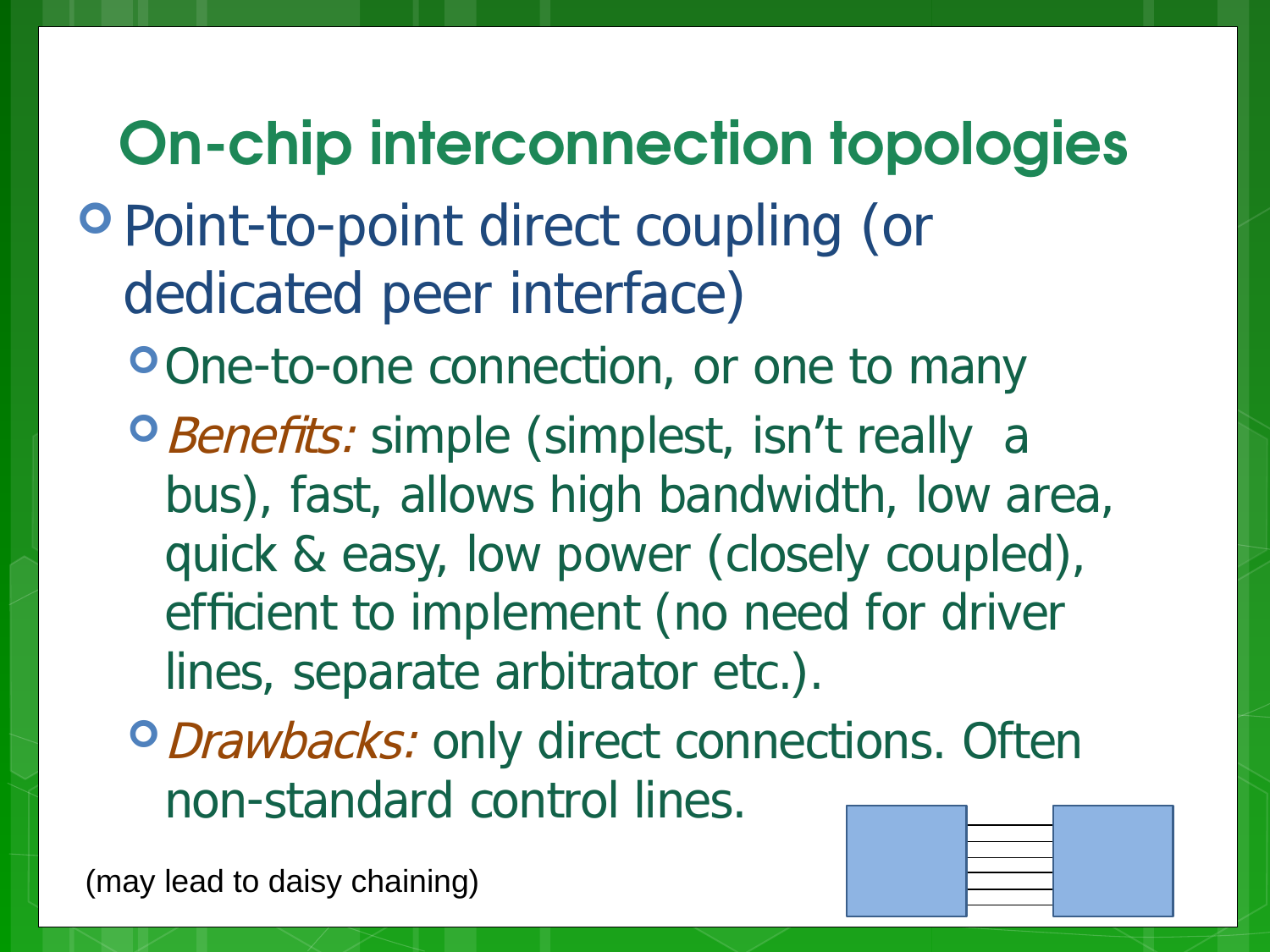

# On-chip interconnection topologies
Point-to-point direct coupling (or dedicated peer interface)
One-to-one connection, or one to many
Benefits: simple (simplest, isn’t really  a bus), fast, allows high bandwidth, low area, quick & easy, low power (closely coupled), efficient to implement (no need for driver lines, separate arbitrator etc.).
Drawbacks: only direct connections. Often non-standard control lines.

(may lead to daisy chaining)